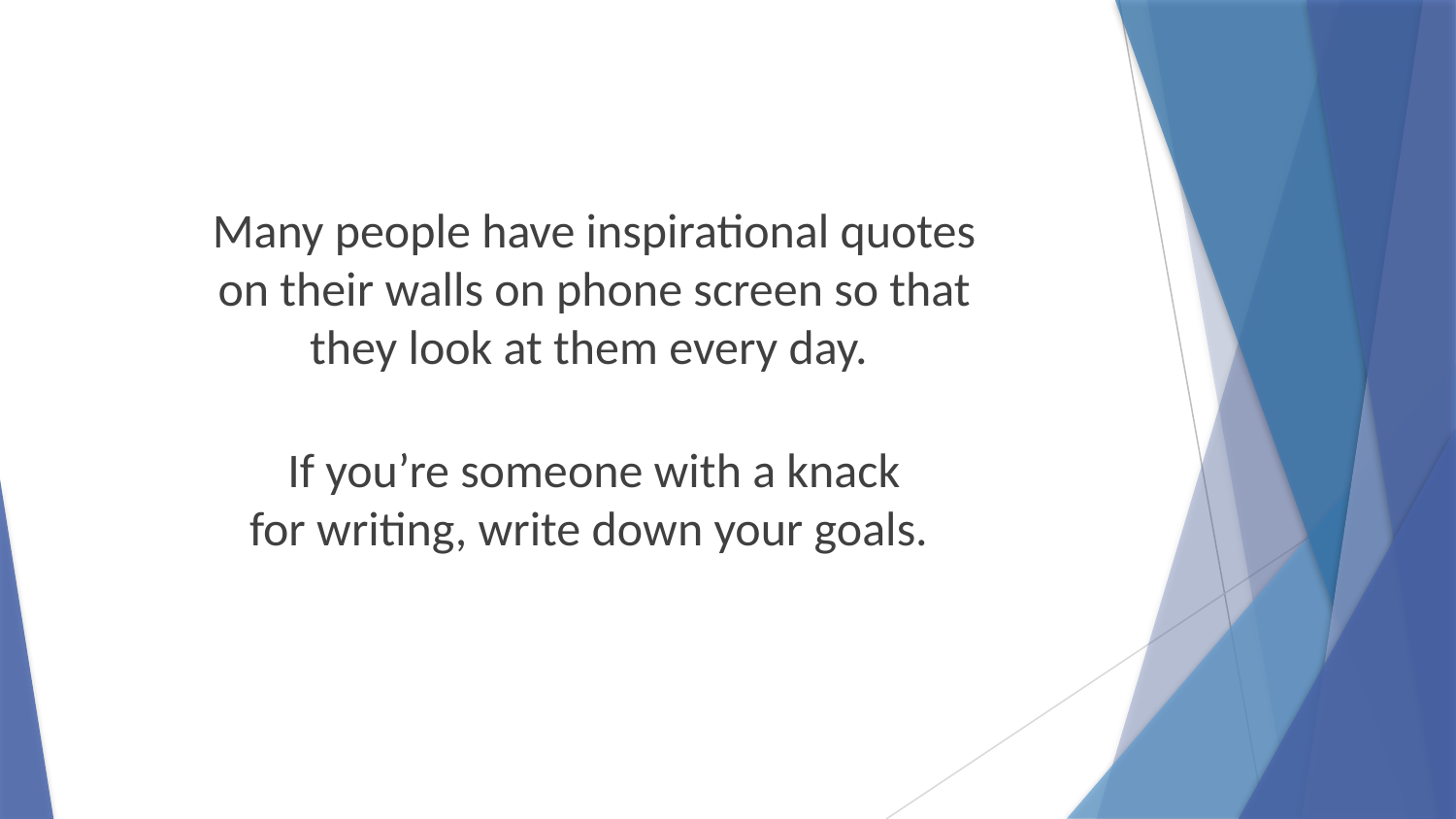

Many people have inspirational quotes
on their walls on phone screen so that
they look at them every day.
If you’re someone with a knack
for writing, write down your goals.